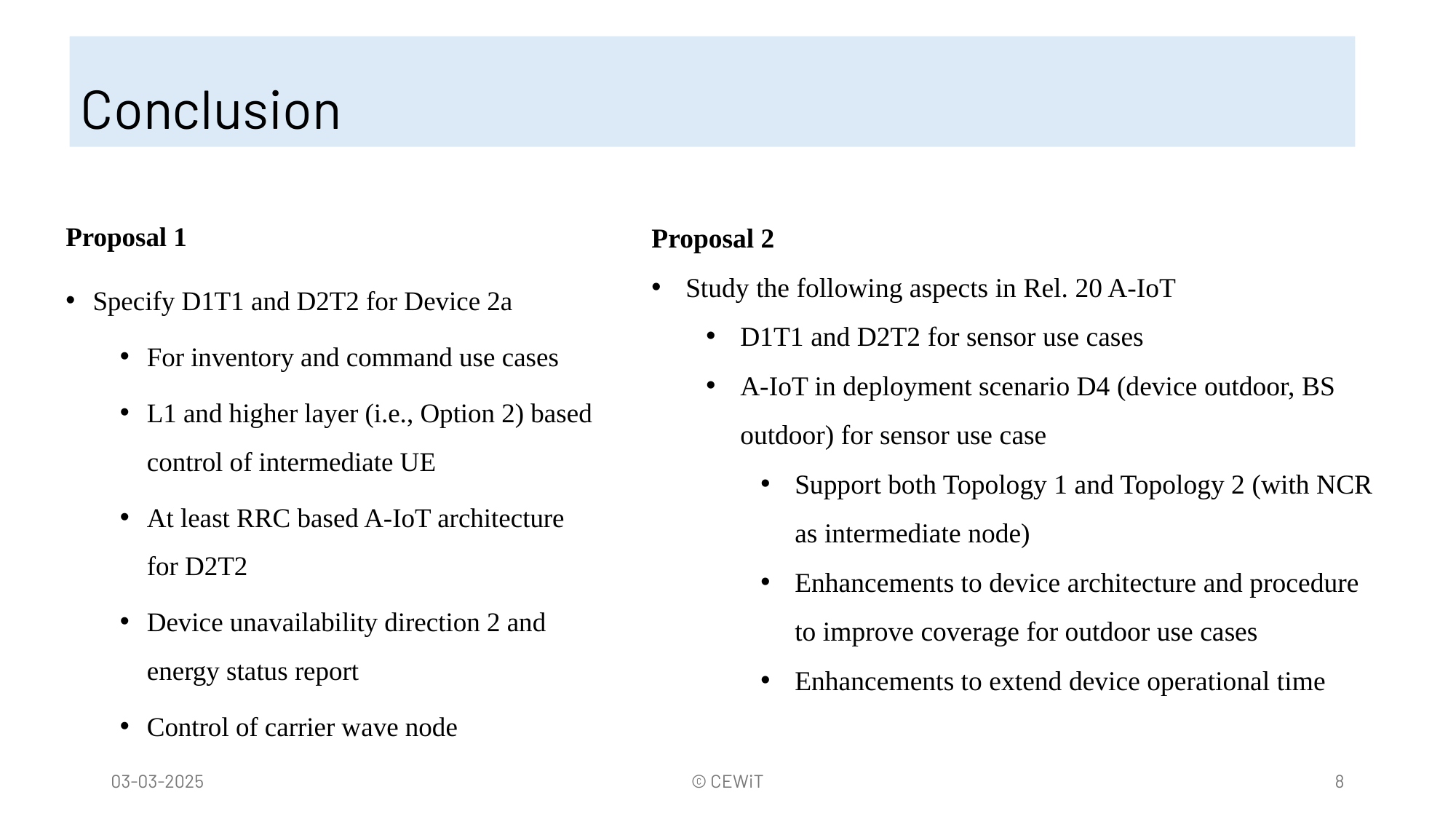

Conclusion
Proposal 2
Study the following aspects in Rel. 20 A-IoT
D1T1 and D2T2 for sensor use cases
A-IoT in deployment scenario D4 (device outdoor, BS outdoor) for sensor use case
Support both Topology 1 and Topology 2 (with NCR as intermediate node)
Enhancements to device architecture and procedure to improve coverage for outdoor use cases
Enhancements to extend device operational time
Proposal 1
Specify D1T1 and D2T2 for Device 2a
For inventory and command use cases
L1 and higher layer (i.e., Option 2) based control of intermediate UE
At least RRC based A-IoT architecture for D2T2
Device unavailability direction 2 and energy status report
Control of carrier wave node

03-03-2025
© CEWiT
8